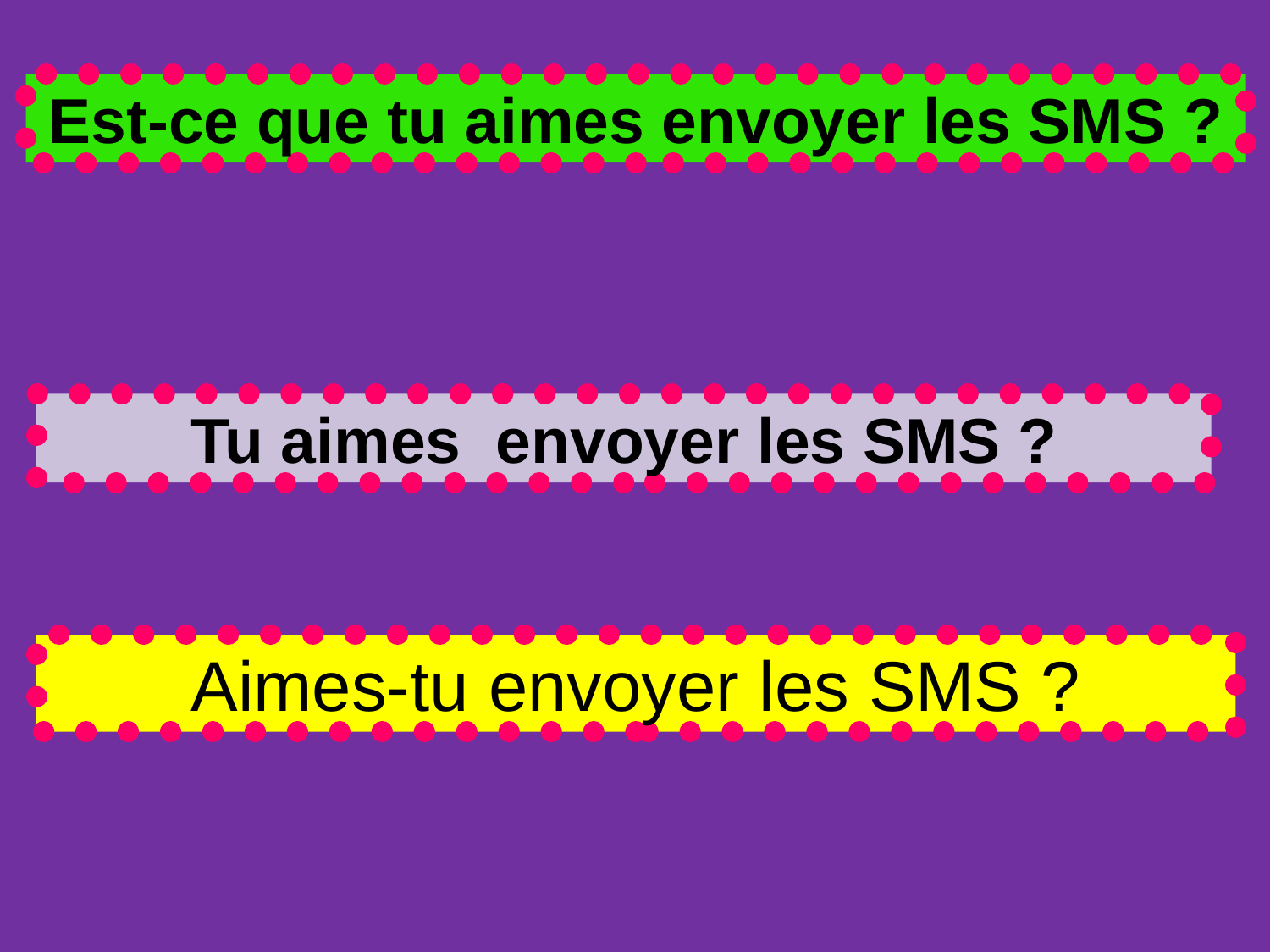

Est-ce que tu aimes envoyer les SMS ?
Tu aimes  envoyer les SMS ?
Aimes-tu envoyer les SMS ?